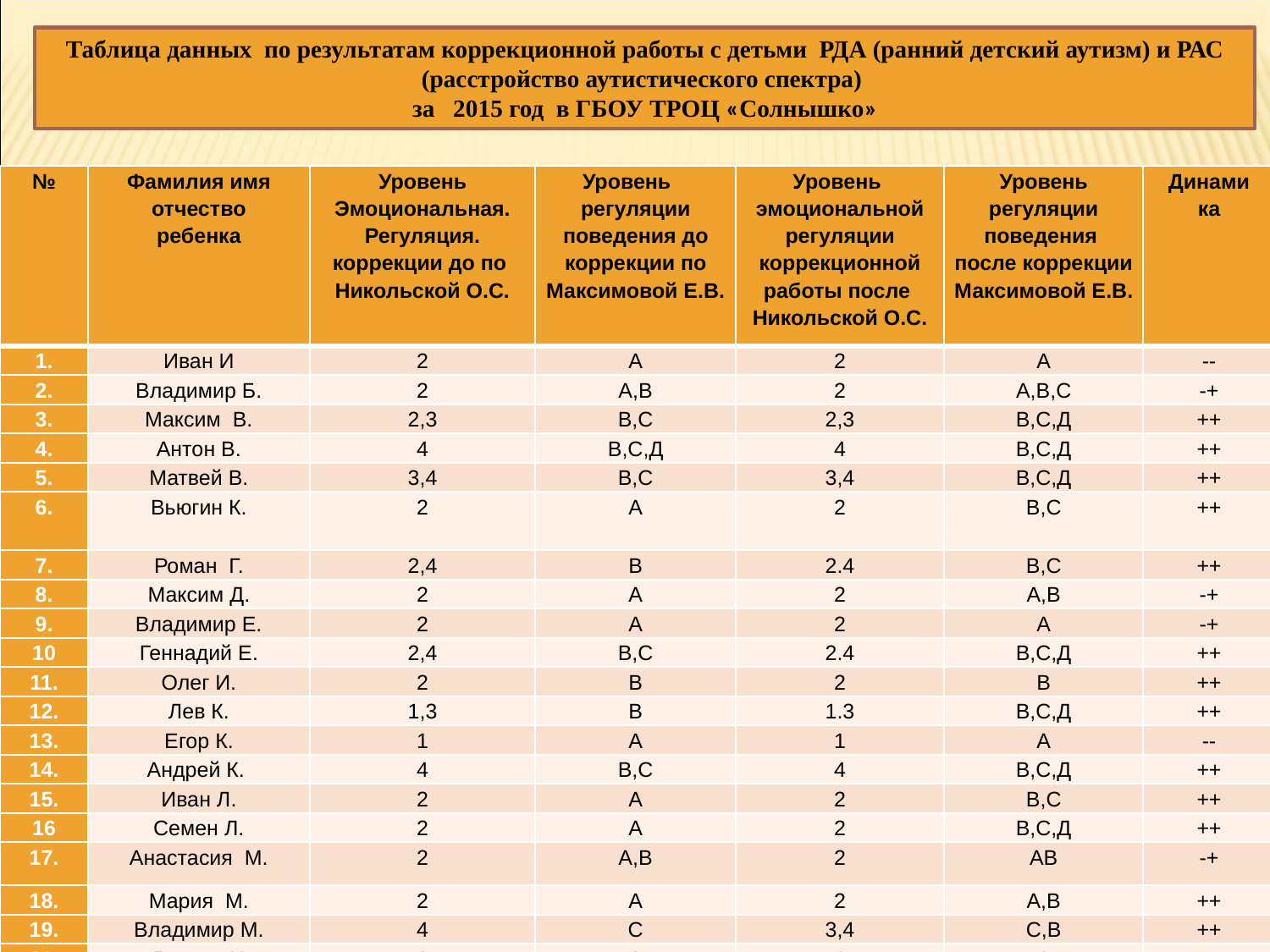

Таблица данных  по результатам коррекционной работы с детьми  РДА (ранний детский аутизм) и РАС (расстройство аутистического спектра)
за   2015 год  в ГБОУ ТРОЦ «Солнышко»
| № | Фамилия имя отчество ребенка | Уровень Эмоциональная. Регуляция. коррекции до по Никольской О.С. | Уровень регуляции поведения до коррекции по Максимовой Е.В. | Уровень эмоциональной регуляции коррекционной работы после Никольской О.С. | Уровень регуляции поведения после коррекции Максимовой Е.В. | Динами ка |
| --- | --- | --- | --- | --- | --- | --- |
| 1. | Иван И | 2 | А | 2 | А | -- |
| 2. | Владимир Б. | 2 | А,В | 2 | А,В,С | -+ |
| 3. | Максим В. | 2,3 | В,С | 2,3 | В,С,Д | ++ |
| 4. | Антон В. | 4 | В,С,Д | 4 | В,С,Д | ++ |
| 5. | Матвей В. | 3,4 | В,С | 3,4 | В,С,Д | ++ |
| 6. | Вьюгин К. | 2 | А | 2 | В,С | ++ |
| 7. | Роман Г. | 2,4 | В | 2.4 | В,С | ++ |
| 8. | Максим Д. | 2 | А | 2 | А,В | -+ |
| 9. | Владимир Е. | 2 | А | 2 | А | -+ |
| 10 | Геннадий Е. | 2,4 | В,С | 2.4 | В,С,Д | ++ |
| 11. | Олег И. | 2 | В | 2 | В | ++ |
| 12. | Лев К. | 1,3 | В | 1.3 | В,С,Д | ++ |
| 13. | Егор К. | 1 | А | 1 | А | -- |
| 14. | Андрей К. | 4 | В,С | 4 | В,С,Д | ++ |
| 15. | Иван Л. | 2 | А | 2 | В,С | ++ |
| 16 | Семен Л. | 2 | А | 2 | В,С,Д | ++ |
| 17. | Анастасия М. | 2 | А,В | 2 | АВ | -+ |
| 18. | Мария М. | 2 | А | 2 | А,В | ++ |
| 19. | Владимир М. | 4 | С | 3,4 | С,В | ++ |
| 20. | Руслан Н | 1 | А | 1 | А | -- |
| 21. | Вероника П. | 2.4 | С,В | 2.4 | С,В,Д | ++ |
| 22. | Иван П. | 2 | А | 2 | А,В | ++ |
| 23. | Карина П. | 2 | В,С | 2 | В,С,Д | ++ |
| 24. | Анна С. | 3.4 | В,С | 3.4 | В,С | ++ |
| 25. | Илья У. | 2 | А | 2 | А | -- |